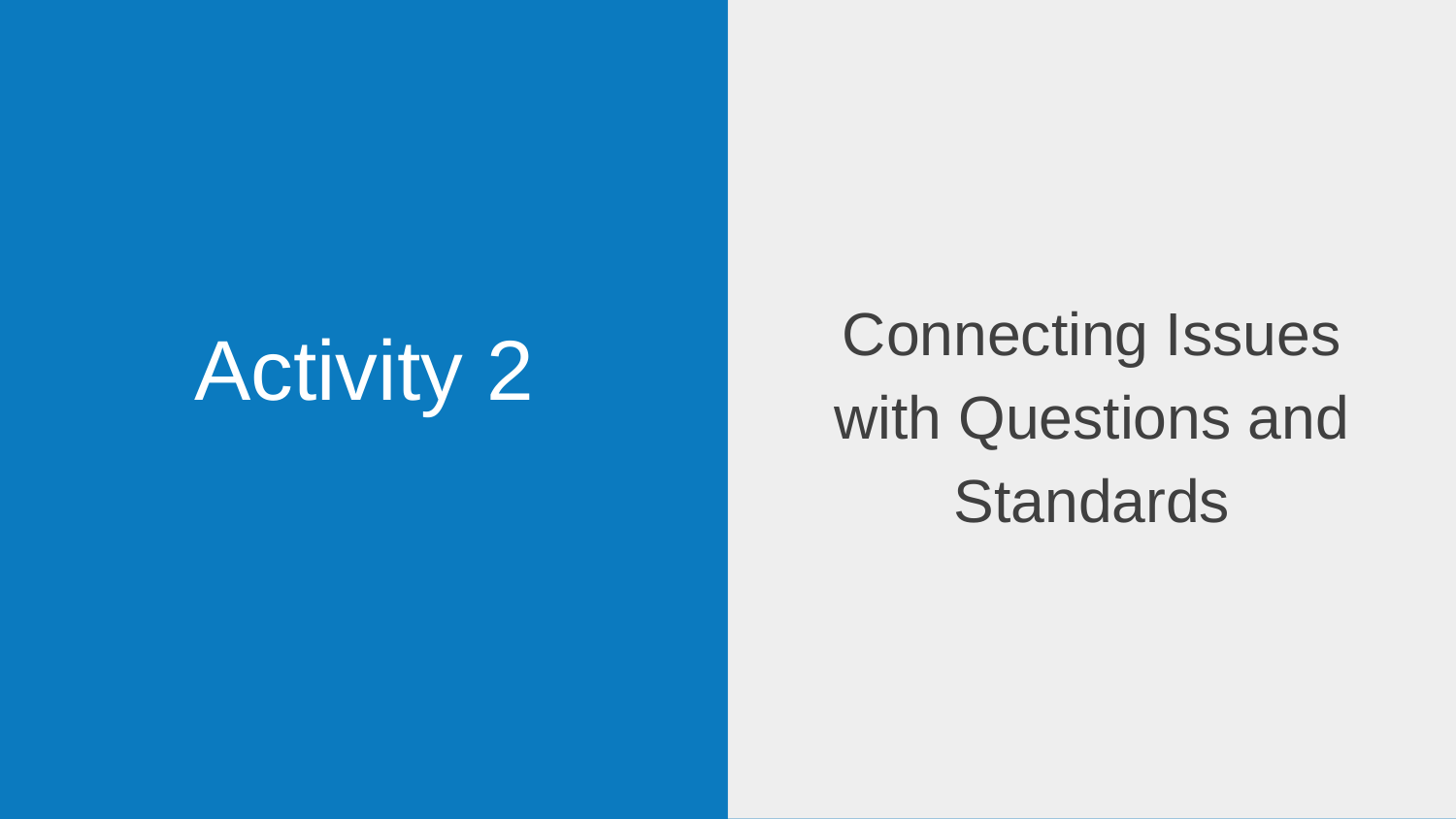

Connecting Issues with Questions and Standards
# Activity 2